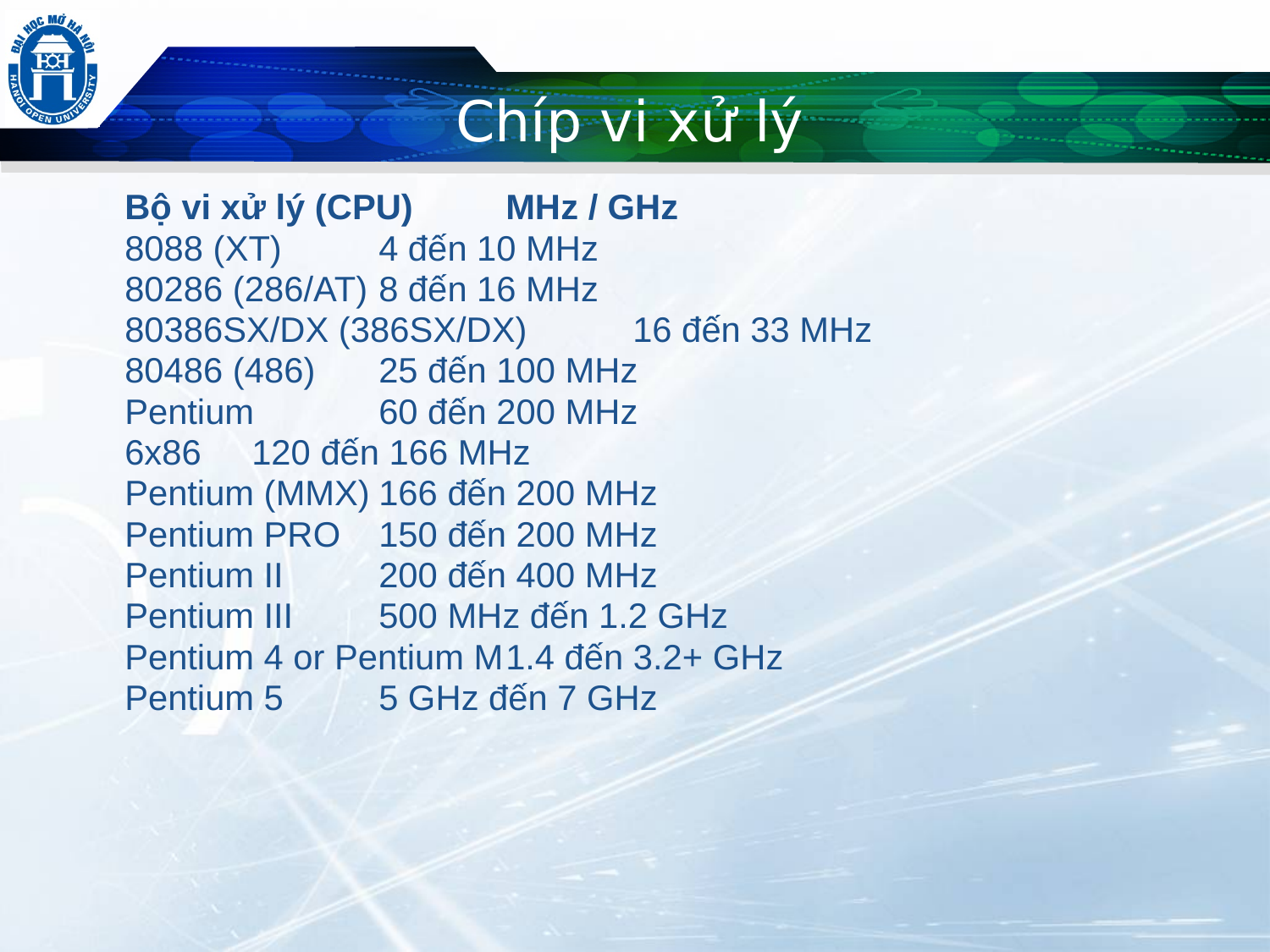

Chíp vi xử lý
Bộ vi xử lý (CPU)	MHz / GHz
8088 (XT)	4 đến 10 MHz
80286 (286/AT)	8 đến 16 MHz
80386SX/DX (386SX/DX)	16 đến 33 MHz
80486 (486)	25 đến 100 MHz
Pentium	60 đến 200 MHz
6x86	120 đến 166 MHz
Pentium (MMX)	166 đến 200 MHz
Pentium PRO	150 đến 200 MHz
Pentium II	200 đến 400 MHz
Pentium III	500 MHz đến 1.2 GHz
Pentium 4 or Pentium M	1.4 đến 3.2+ GHz
Pentium 5	5 GHz đến 7 GHz